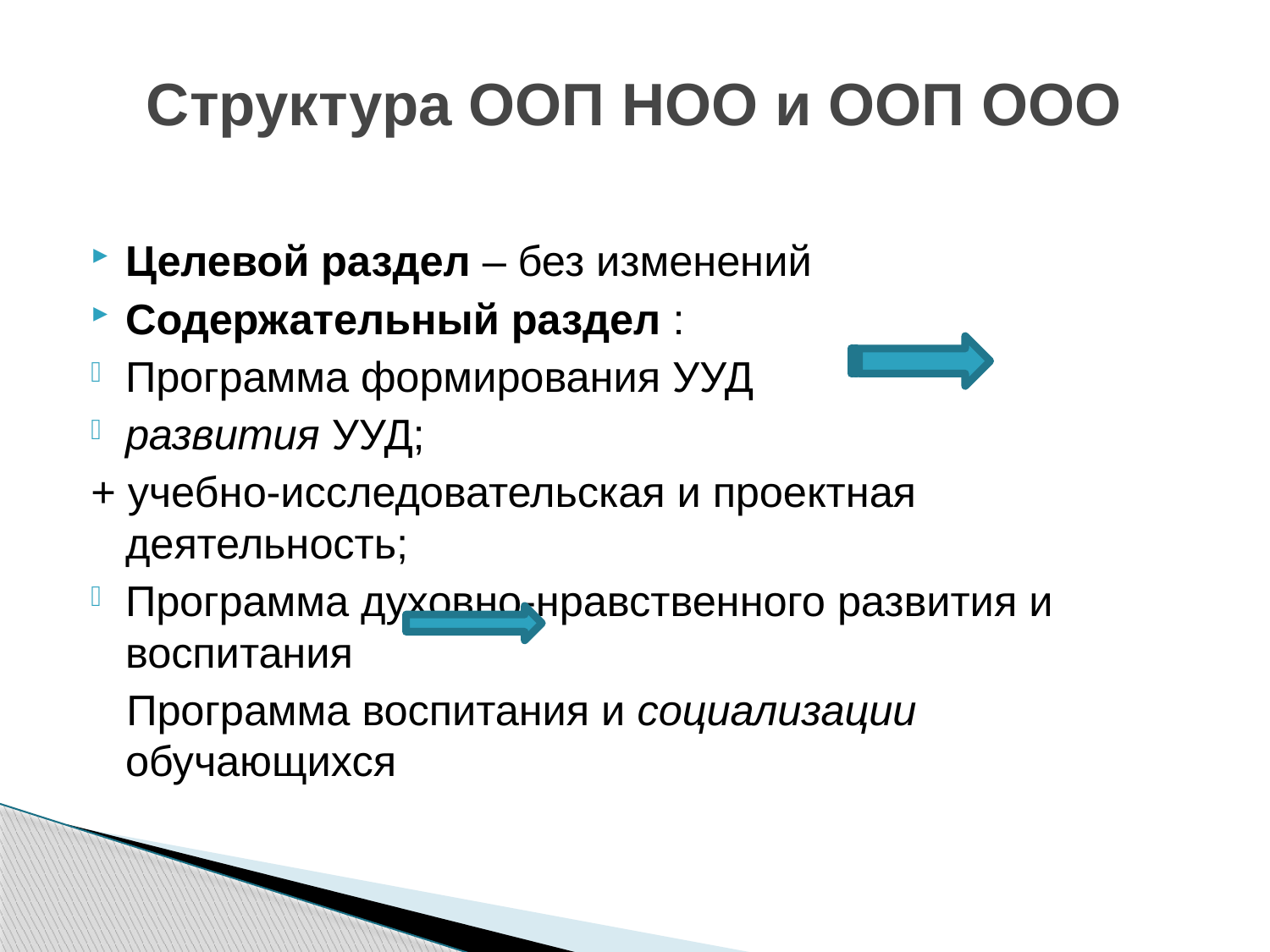

# Структура ООП НОО и ООП ООО
Целевой раздел – без изменений
Содержательный раздел :
Программа формирования УУД
развития УУД;
+ учебно-исследовательская и проектная деятельность;
Программа духовно-нравственного развития и воспитания
   Программа воспитания и социализации обучающихся